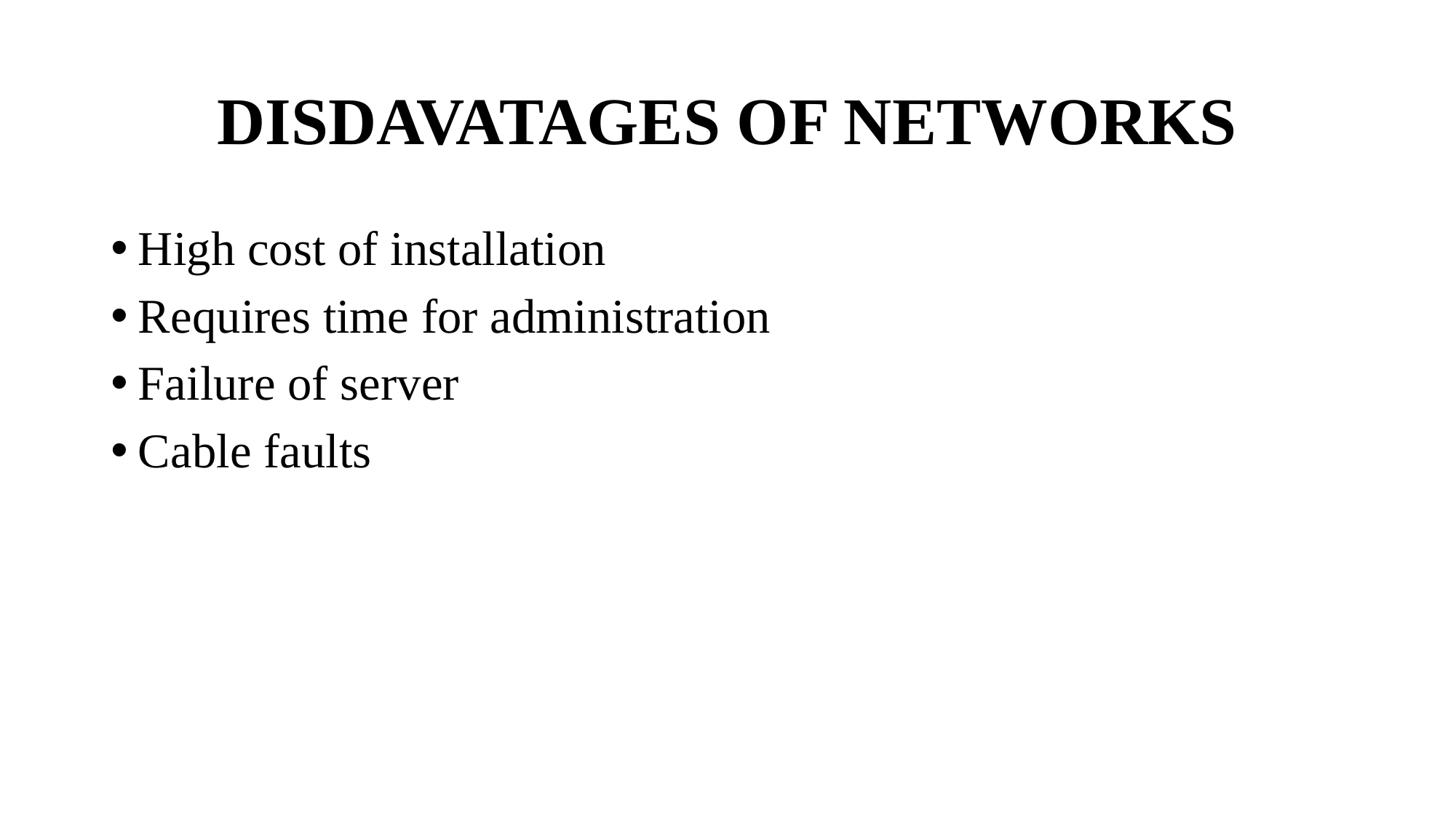

# DISDAVATAGES OF NETWORKS
High cost of installation
Requires time for administration
Failure of server
Cable faults